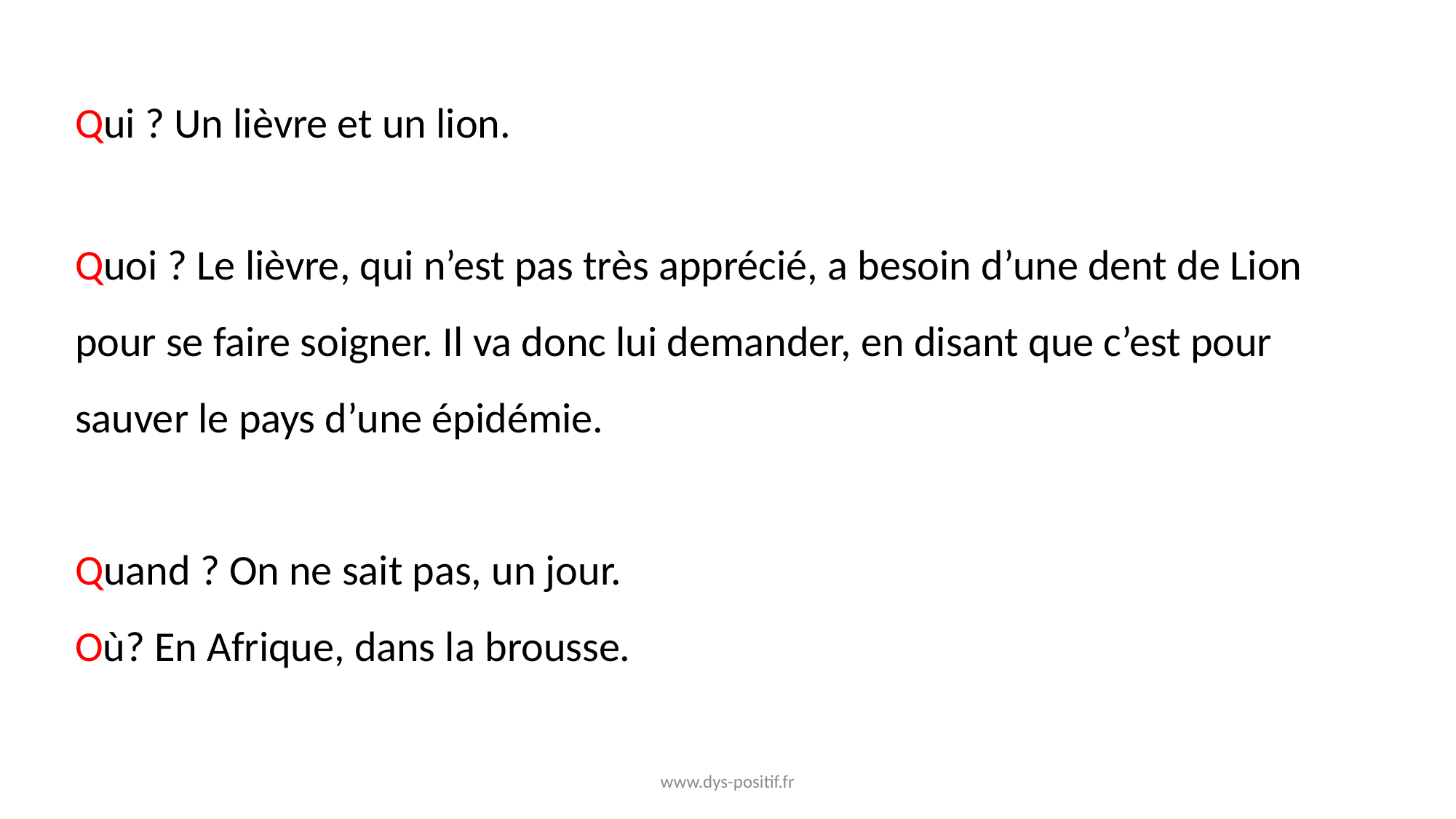

Qui ? Un lièvre et un lion.
Quoi ? Le lièvre, qui n’est pas très apprécié, a besoin d’une dent de Lion pour se faire soigner. Il va donc lui demander, en disant que c’est pour sauver le pays d’une épidémie.

Quand ? On ne sait pas, un jour.
Où? En Afrique, dans la brousse.
www.dys-positif.fr